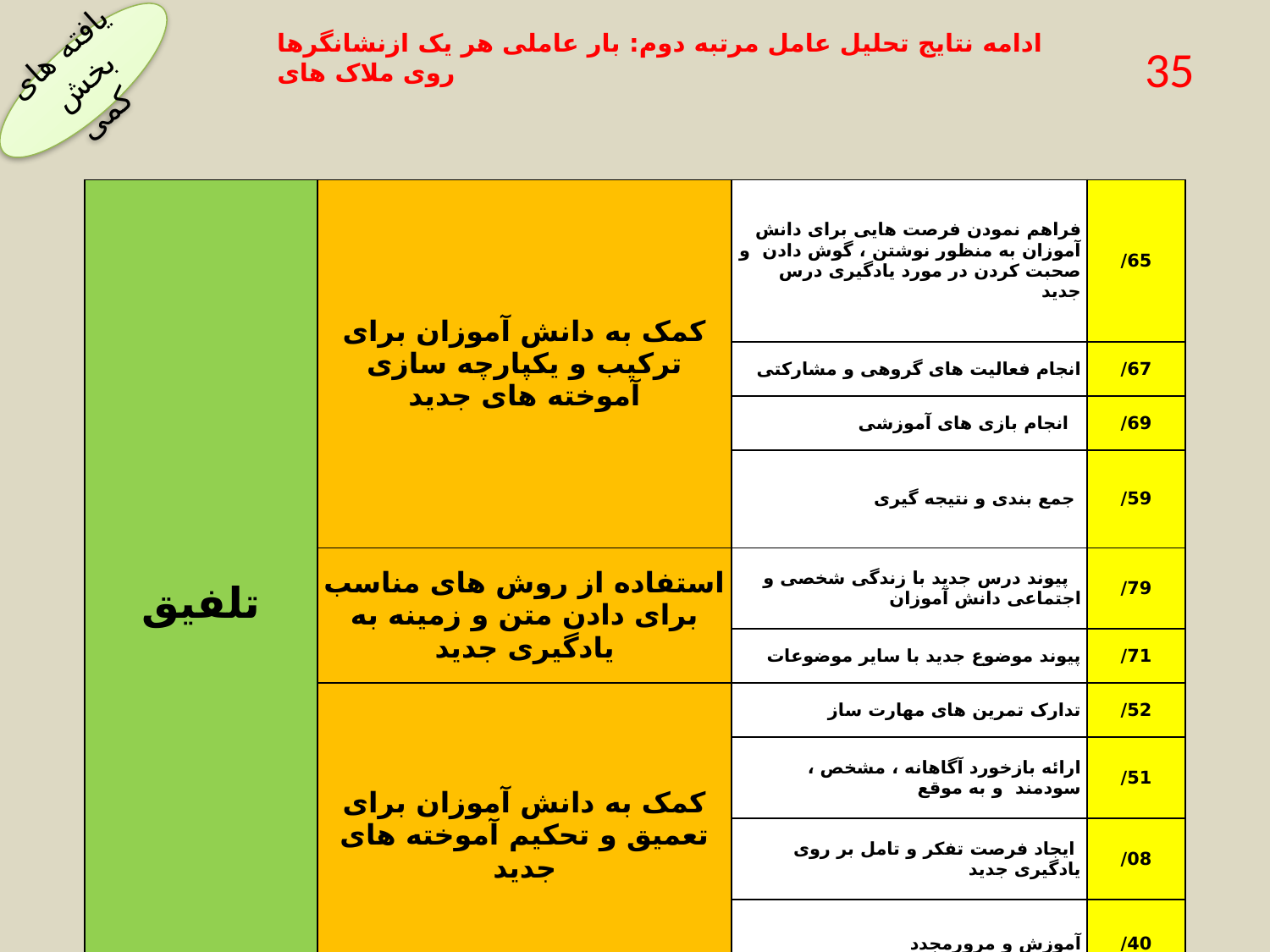

ادامه نتایج تحلیل عامل مرتبه دوم: بار عاملی هر یک ازنشانگرها روی ملاک های
35
یافته های بخش کمی
| تلفیق | کمک به دانش آموزان برای ترکیب و یکپارچه سازی آموخته های جدید | فراهم نمودن فرصت هایی برای دانش آموزان به منظور نوشتن ، گوش دادن و صحبت کردن در مورد یادگیری درس جدید | 65/ |
| --- | --- | --- | --- |
|  |  | انجام فعالیت های گروهی و مشارکتی | 67/ |
|  |  | انجام بازی های آموزشی | 69/ |
|  |  | جمع بندی و نتیجه گیری | 59/ |
|  | استفاده از روش های مناسب برای دادن متن و زمینه به یادگیری جدید | پیوند درس جدید با زندگی شخصی و اجتماعی دانش آموزان | 79/ |
|  |  | پیوند موضوع جدید با سایر موضوعات | 71/ |
|  | کمک به دانش آموزان برای تعمیق و تحکیم آموخته های جدید | تدارک تمرین های مهارت ساز | 52/ |
|  |  | ارائه بازخورد آگاهانه ، مشخص ، سودمند و به موقع | 51/ |
|  |  | ایجاد فرصت تفکر و تامل بر روی یادگیری جدید | 08/ |
|  |  | آموزش و مرورمجدد | 40/ |